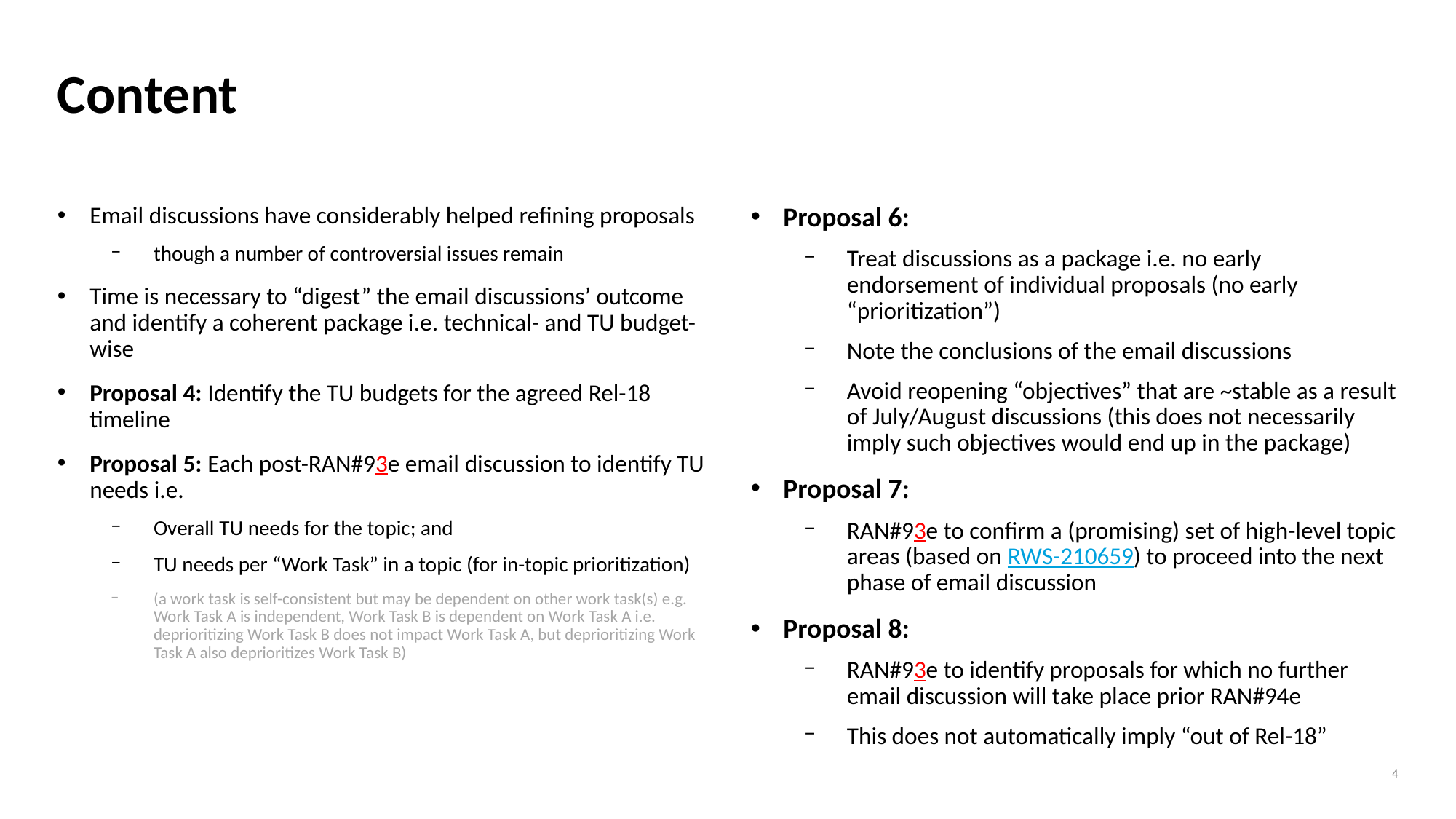

# Content
Proposal 6:
Treat discussions as a package i.e. no early endorsement of individual proposals (no early “prioritization”)
Note the conclusions of the email discussions
Avoid reopening “objectives” that are ~stable as a result of July/August discussions (this does not necessarily imply such objectives would end up in the package)
Proposal 7:
RAN#93e to confirm a (promising) set of high-level topic areas (based on RWS-210659) to proceed into the next  phase of email discussion
Proposal 8:
RAN#93e to identify proposals for which no further email discussion will take place prior RAN#94e
This does not automatically imply “out of Rel-18”

Email discussions have considerably helped refining proposals
though a number of controversial issues remain
Time is necessary to “digest” the email discussions’ outcome and identify a coherent package i.e. technical- and TU budget- wise
Proposal 4: Identify the TU budgets for the agreed Rel-18 timeline
Proposal 5: Each post-RAN#93e email discussion to identify TU needs i.e.
Overall TU needs for the topic; and
TU needs per “Work Task” in a topic (for in-topic prioritization)
(a work task is self-consistent but may be dependent on other work task(s) e.g. Work Task A is independent, Work Task B is dependent on Work Task A i.e. deprioritizing Work Task B does not impact Work Task A, but deprioritizing Work Task A also deprioritizes Work Task B)
4